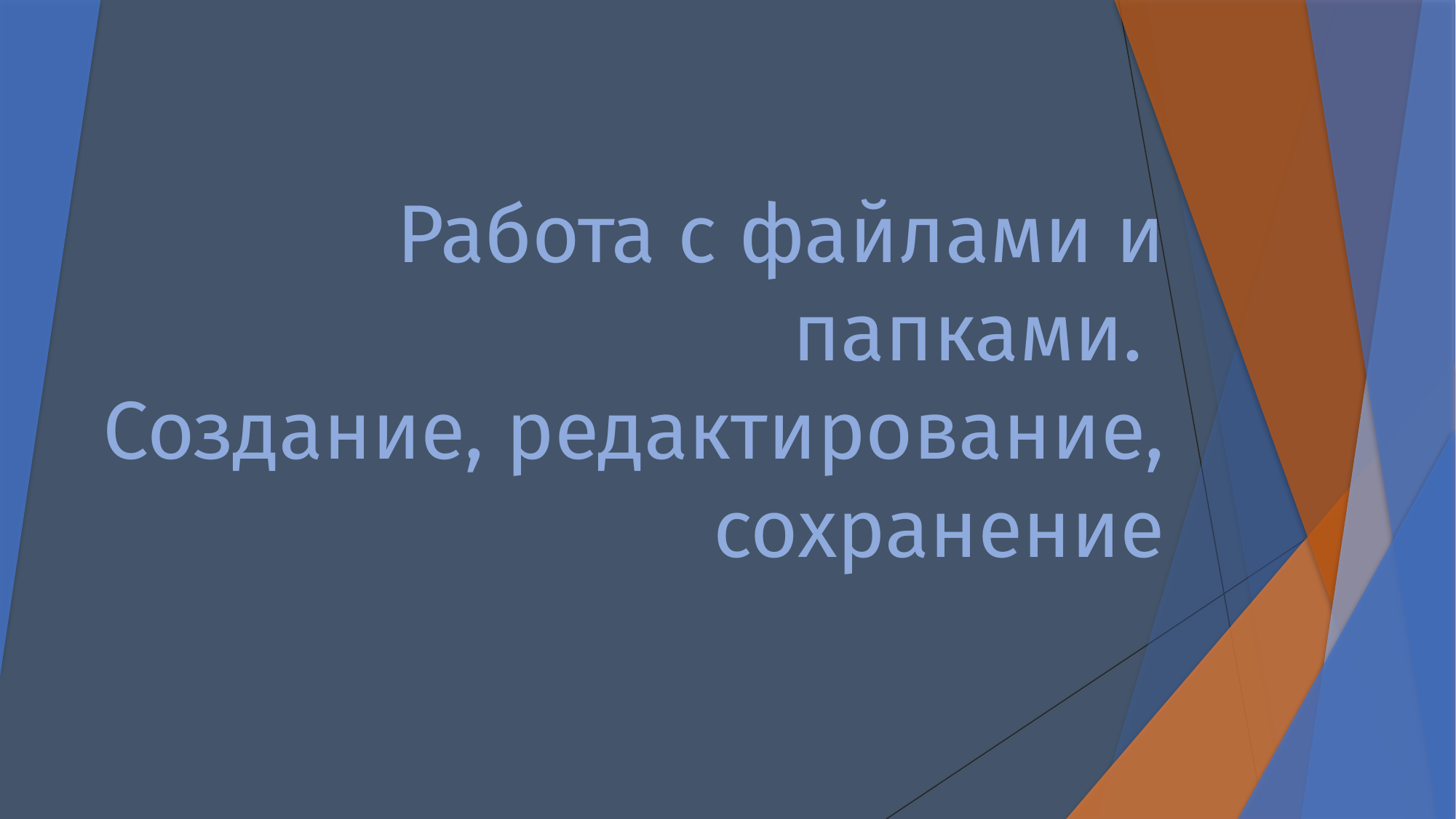

# Работа с файлами и папками. Создание, редактирование, сохранение